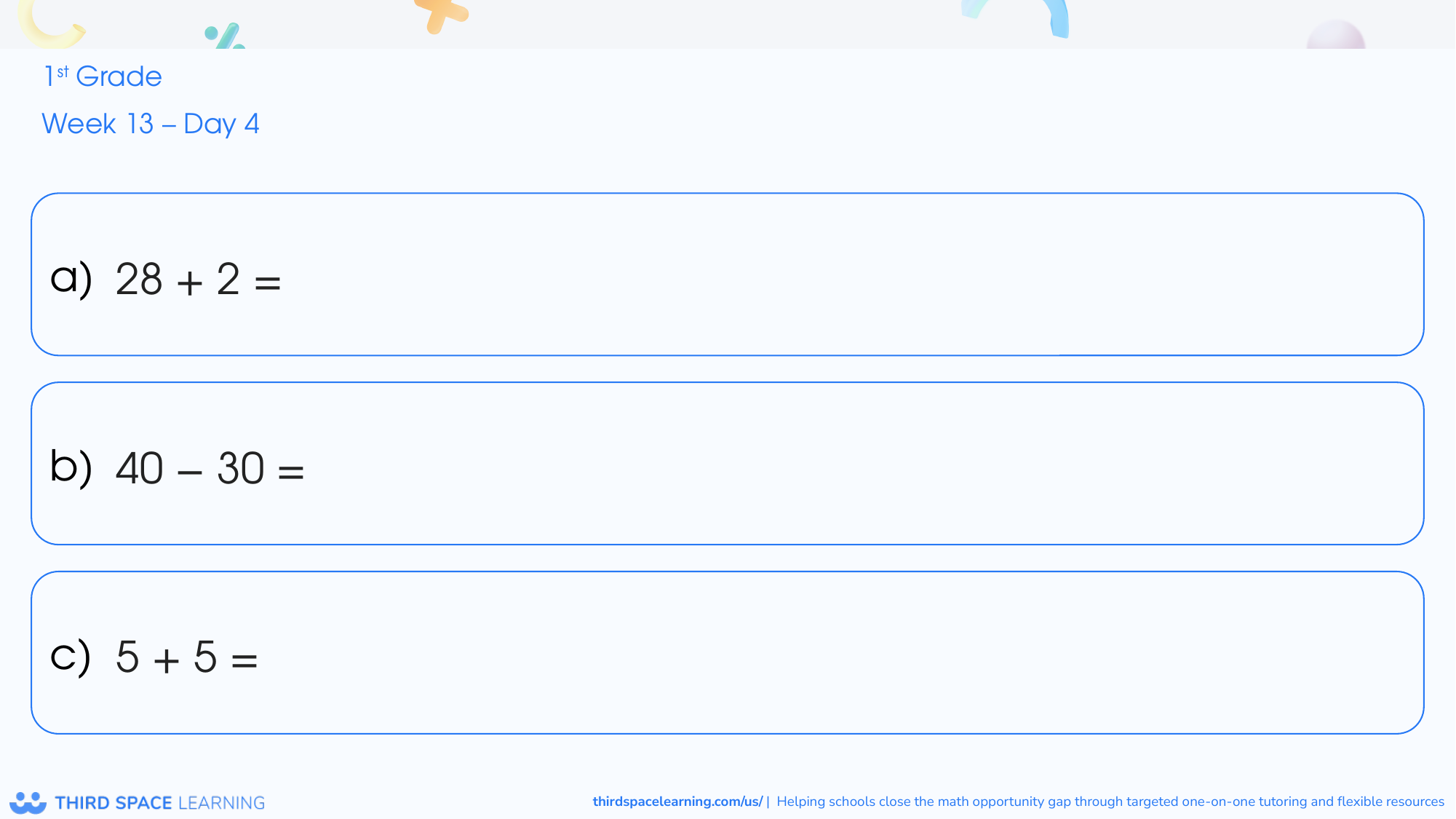

1st Grade
Week 13 – Day 4
28 + 2 =
40 − 30 =
5 + 5 =